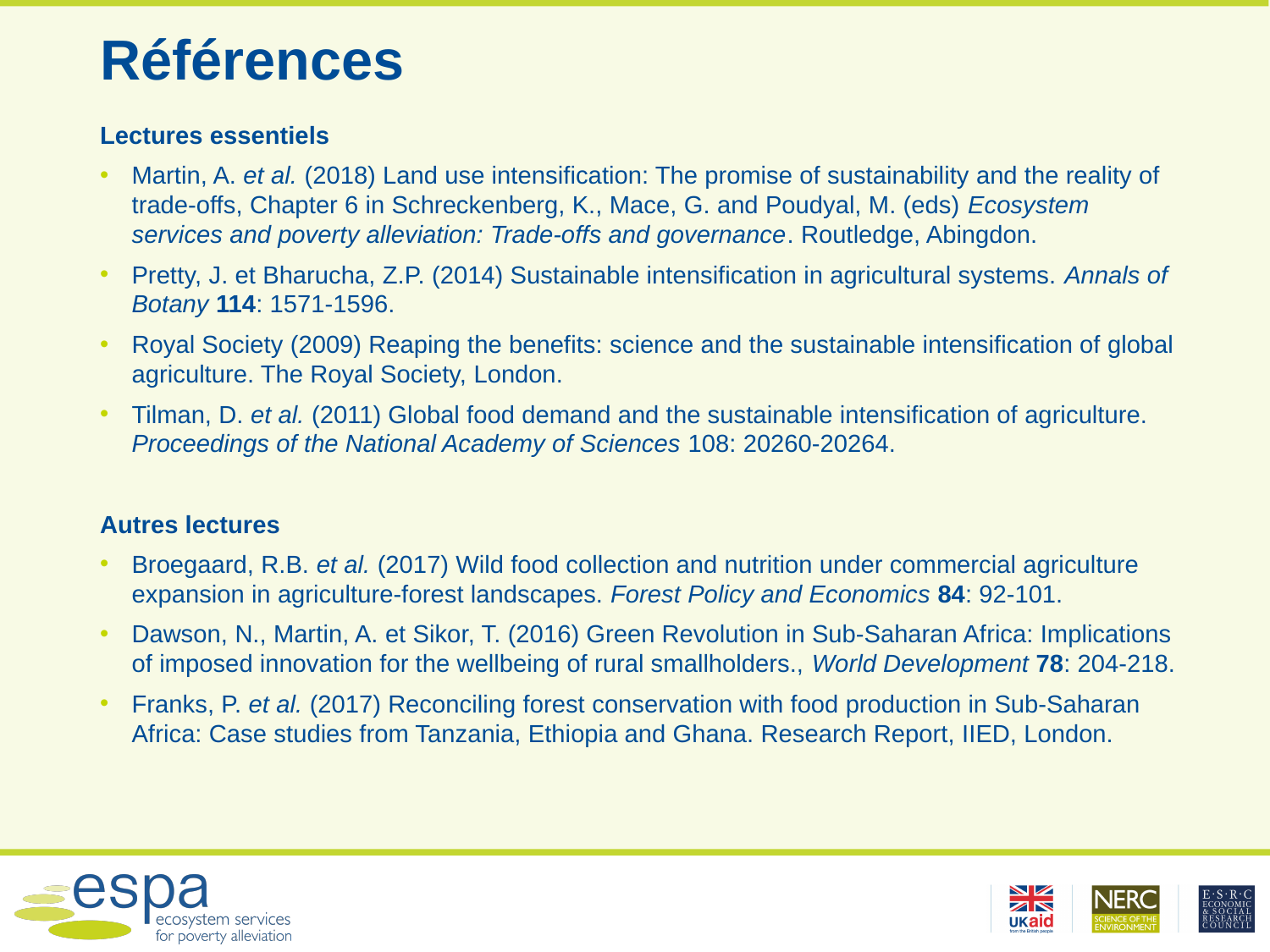

# Références
Lectures essentiels
Martin, A. et al. (2018) Land use intensification: The promise of sustainability and the reality of trade-offs, Chapter 6 in Schreckenberg, K., Mace, G. and Poudyal, M. (eds) Ecosystem services and poverty alleviation: Trade-offs and governance. Routledge, Abingdon.
Pretty, J. et Bharucha, Z.P. (2014) Sustainable intensification in agricultural systems. Annals of Botany 114: 1571-1596.
Royal Society (2009) Reaping the benefits: science and the sustainable intensification of global agriculture. The Royal Society, London.
Tilman, D. et al. (2011) Global food demand and the sustainable intensification of agriculture. Proceedings of the National Academy of Sciences 108: 20260-20264.

Autres lectures
Broegaard, R.B. et al. (2017) Wild food collection and nutrition under commercial agriculture expansion in agriculture-forest landscapes. Forest Policy and Economics 84: 92-101.
Dawson, N., Martin, A. et Sikor, T. (2016) Green Revolution in Sub-Saharan Africa: Implications of imposed innovation for the wellbeing of rural smallholders., World Development 78: 204-218.
Franks, P. et al. (2017) Reconciling forest conservation with food production in Sub-Saharan Africa: Case studies from Tanzania, Ethiopia and Ghana. Research Report, IIED, London.